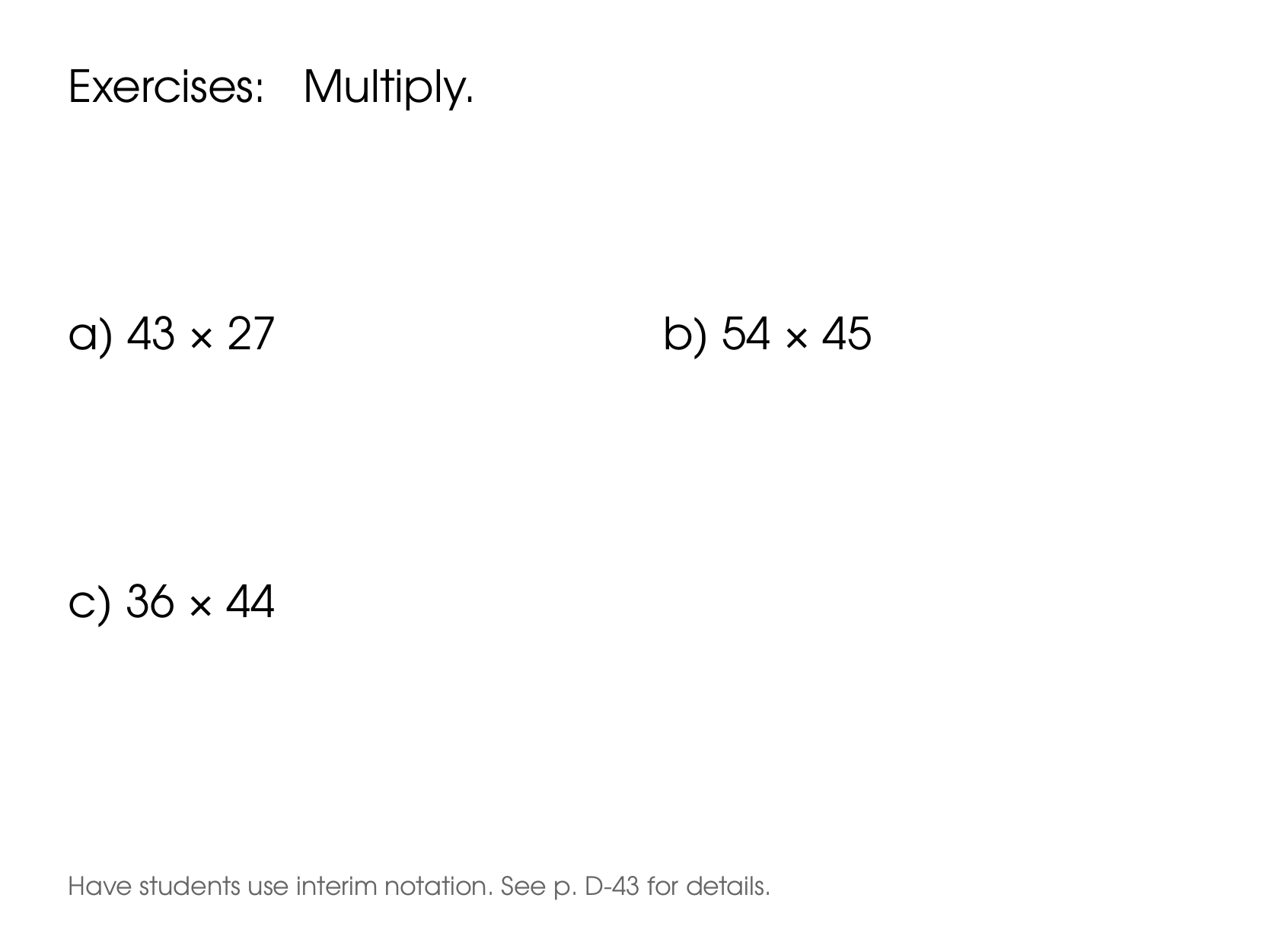

Exercises:   Multiply.
a) 43 × 27
b) 54 × 45
c) 36 × 44
Have students use interim notation. See p. D-43 for details.